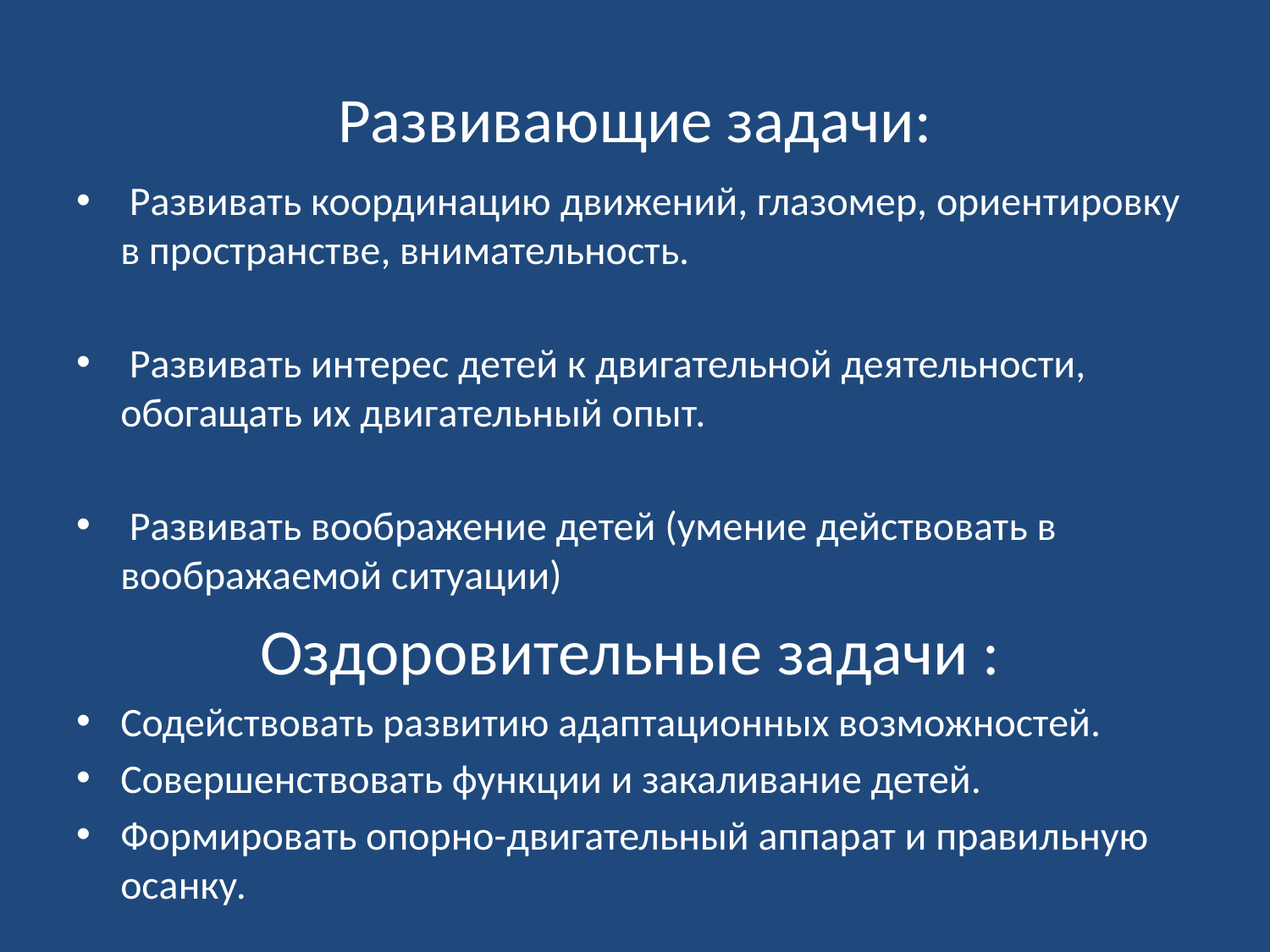

# Развивающие задачи:
 Развивать координацию движений, глазомер, ориентировку в пространстве, внимательность.

 Развивать интерес детей к двигательной деятельности, обогащать их двигательный опыт.

 Развивать воображение детей (умение действовать в воображаемой ситуации)
              Оздоровительные задачи :
Содействовать развитию адаптационных возможностей.
Совершенствовать функции и закаливание детей.
Формировать опорно-двигательный аппарат и правильную осанку.